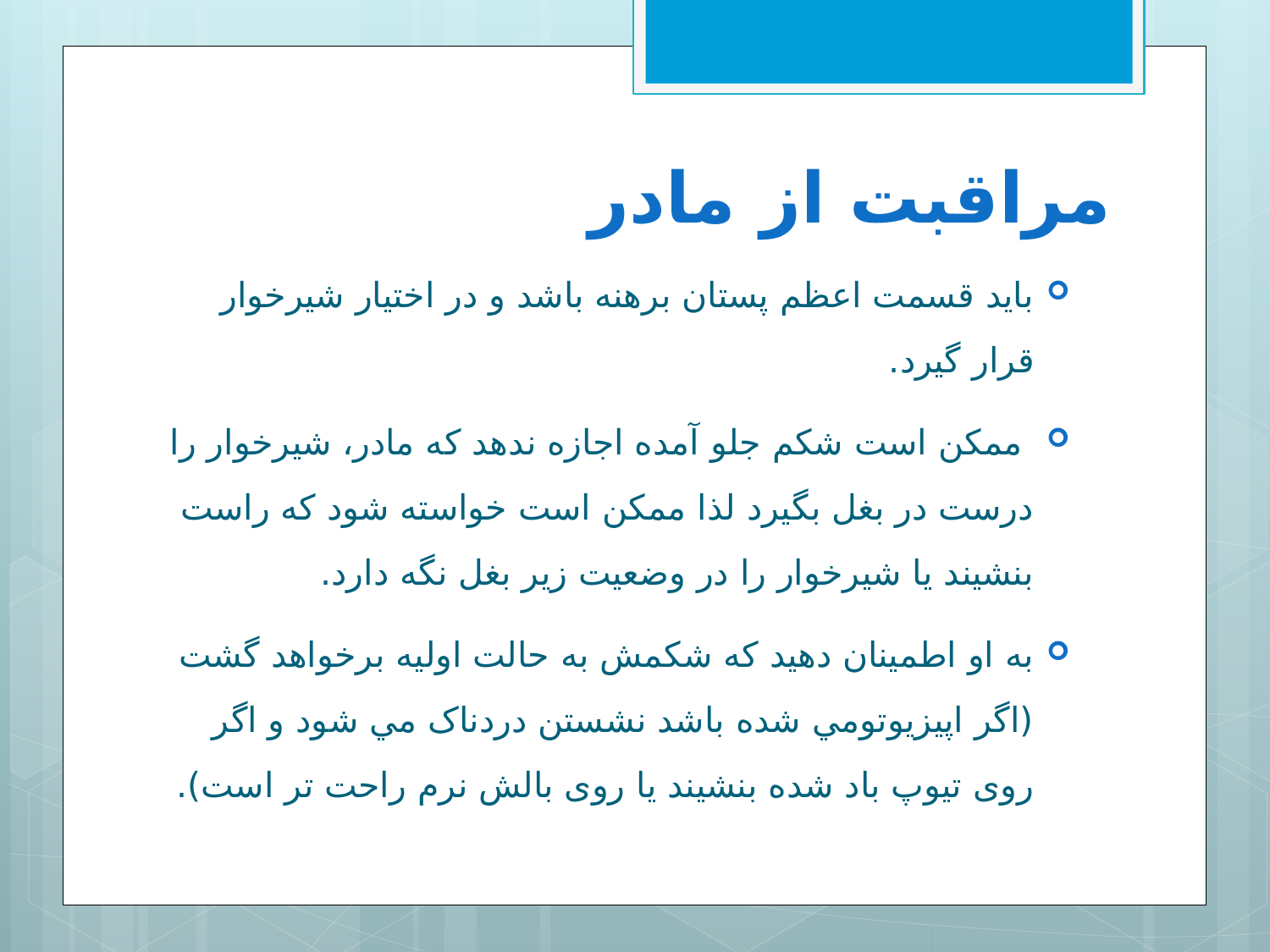

# مراقبت از مادر
بايد قسمت اعظم پستان برهنه باشد و در اختيار شيرخوار قرار گيرد.
 ممكن است شكم جلو آمده اجازه ندهد كه مادر، شيرخوار را درست در بغل بگيرد لذا ممكن است خواسته شود كه راست بنشيند يا شيرخوار را در وضعيت زير بغل نگه دارد.
به او اطمينان دهيد كه شكمش به حالت اوليه برخواهد گشت (اگر اپيزيوتومي شده باشد نشستن دردناک مي شود و اگر روی تيوپ باد شده بنشيند يا روی بالش نرم راحت تر است).